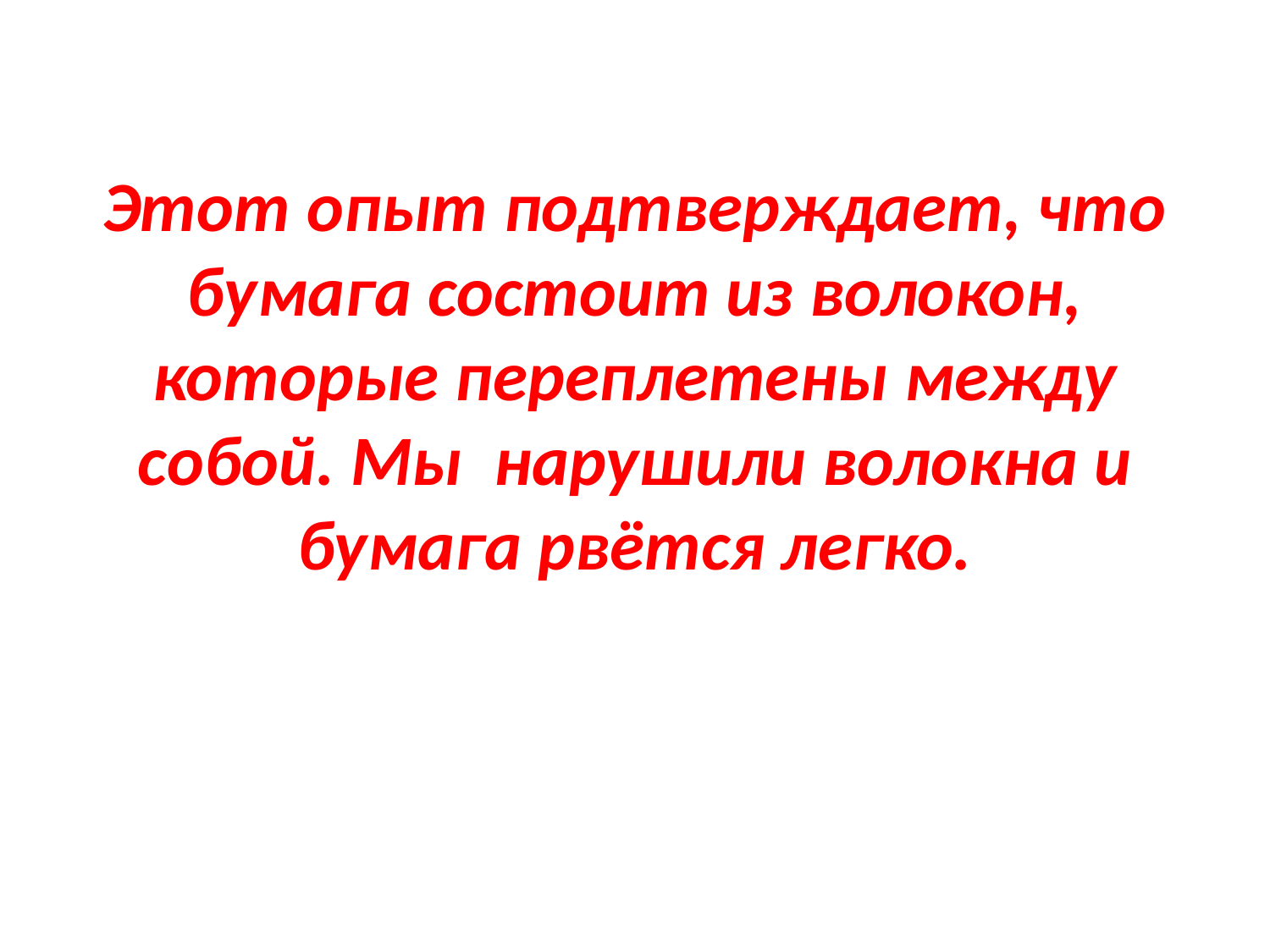

Этот опыт подтверждает, что бумага состоит из волокон, которые переплетены между собой. Мы  нарушили волокна и бумага рвётся легко.